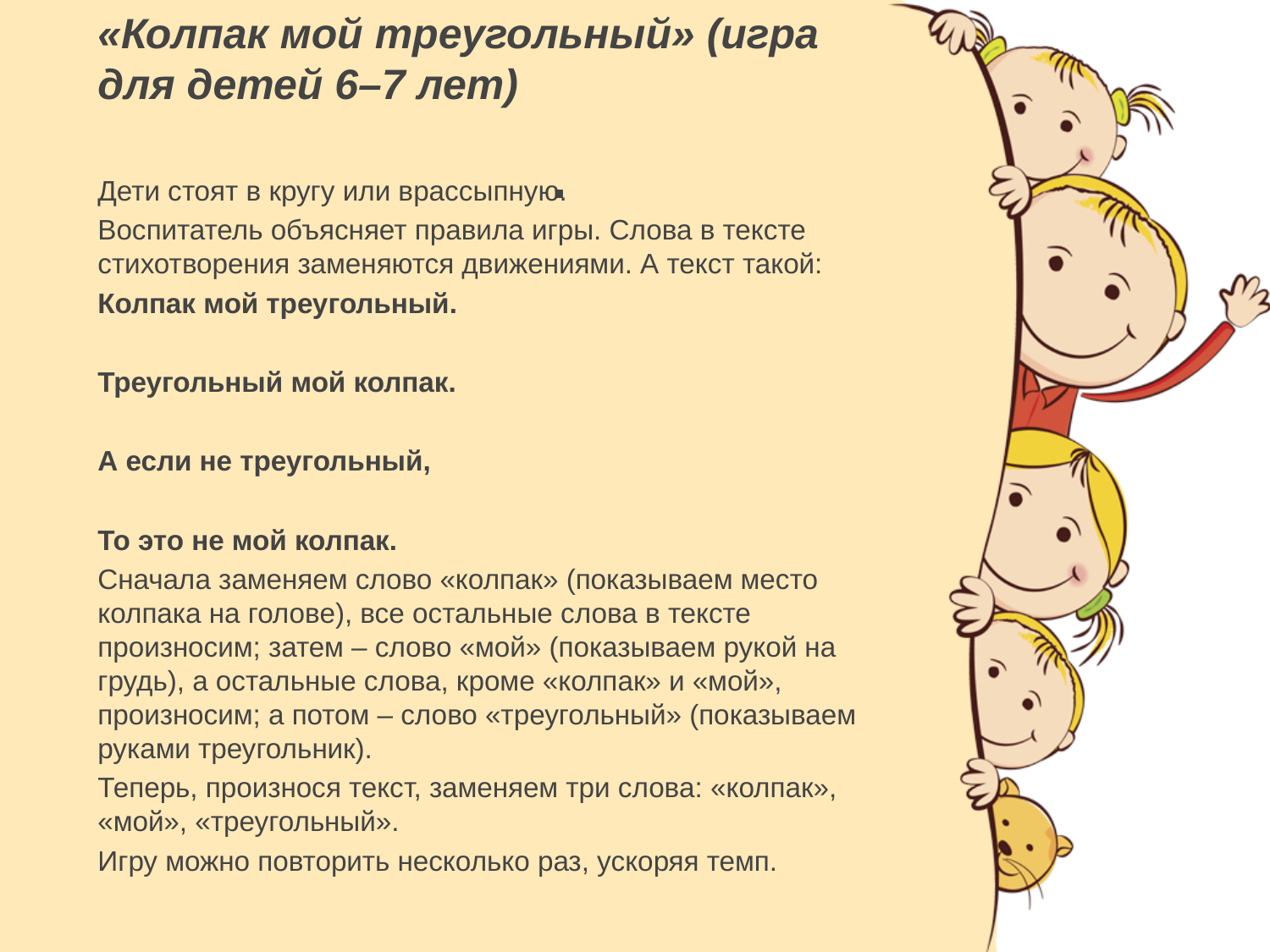

«Колпак мой треугольный» (игра для детей 6–7 лет)

Дети стоят в кругу или врассыпную.
Воспитатель объясняет правила игры. Слова в тексте стихотворения заменяются движениями. А текст такой:
Колпак мой треугольный.

Треугольный мой колпак.

А если не треугольный,

То это не мой колпак.
Сначала заменяем слово «колпак» (показываем место колпака на голове), все остальные слова в тексте произносим; затем – слово «мой» (показываем рукой на грудь), а остальные слова, кроме «колпак» и «мой», произносим; а потом – слово «треугольный» (показываем руками треугольник).
Теперь, произнося текст, заменяем три слова: «колпак», «мой», «треугольный».
Игру можно повторить несколько раз, ускоряя темп.
# .